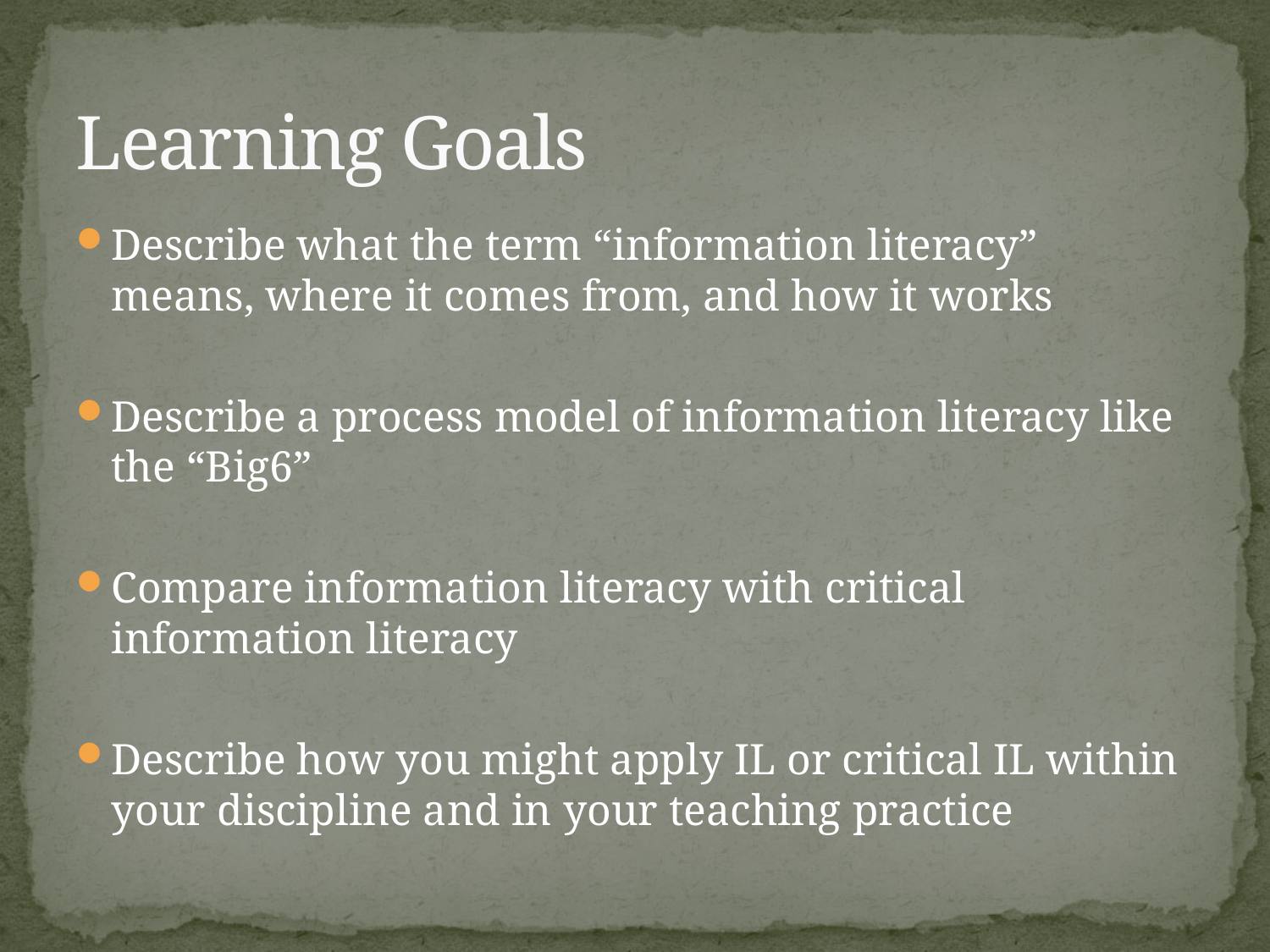

# Learning Goals
Describe what the term “information literacy” means, where it comes from, and how it works

Describe a process model of information literacy like the “Big6”

Compare information literacy with critical information literacy

Describe how you might apply IL or critical IL within your discipline and in your teaching practice